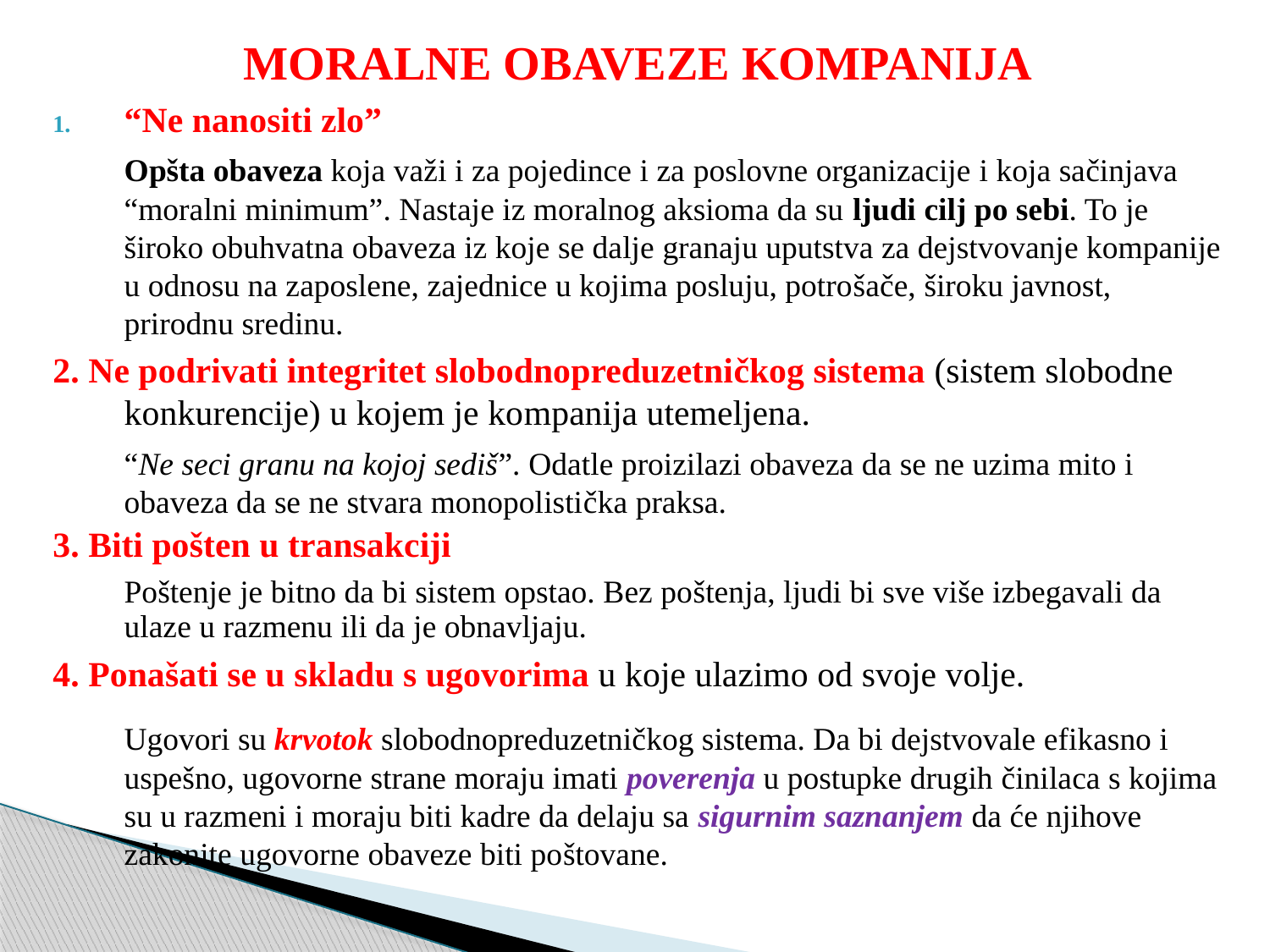

MORALNE OBAVEZE KOMPANIJA
“Ne nanositi zlo”
	Opšta obaveza koja važi i za pojedince i za poslovne organizacije i koja sačinjava “moralni minimum”. Nastaje iz moralnog aksioma da su ljudi cilj po sebi. To je široko obuhvatna obaveza iz koje se dalje granaju uputstva za dejstvovanje kompanije u odnosu na zaposlene, zajednice u kojima posluju, potrošače, široku javnost, prirodnu sredinu.
2. Ne podrivati integritet slobodnopreduzetničkog sistema (sistem slobodne konkurencije) u kojem je kompanija utemeljena.
	“Ne seci granu na kojoj sediš”. Odatle proizilazi obaveza da se ne uzima mito i obaveza da se ne stvara monopolistička praksa.
3. Biti pošten u transakciji
	Poštenje je bitno da bi sistem opstao. Bez poštenja, ljudi bi sve više izbegavali da ulaze u razmenu ili da je obnavljaju.
4. Ponašati se u skladu s ugovorima u koje ulazimo od svoje volje.
	Ugovori su krvotok slobodnopreduzetničkog sistema. Da bi dejstvovale efikasno i uspešno, ugovorne strane moraju imati poverenja u postupke drugih činilaca s kojima su u razmeni i moraju biti kadre da delaju sa sigurnim saznanjem da će njihove zakonite ugovorne obaveze biti poštovane.